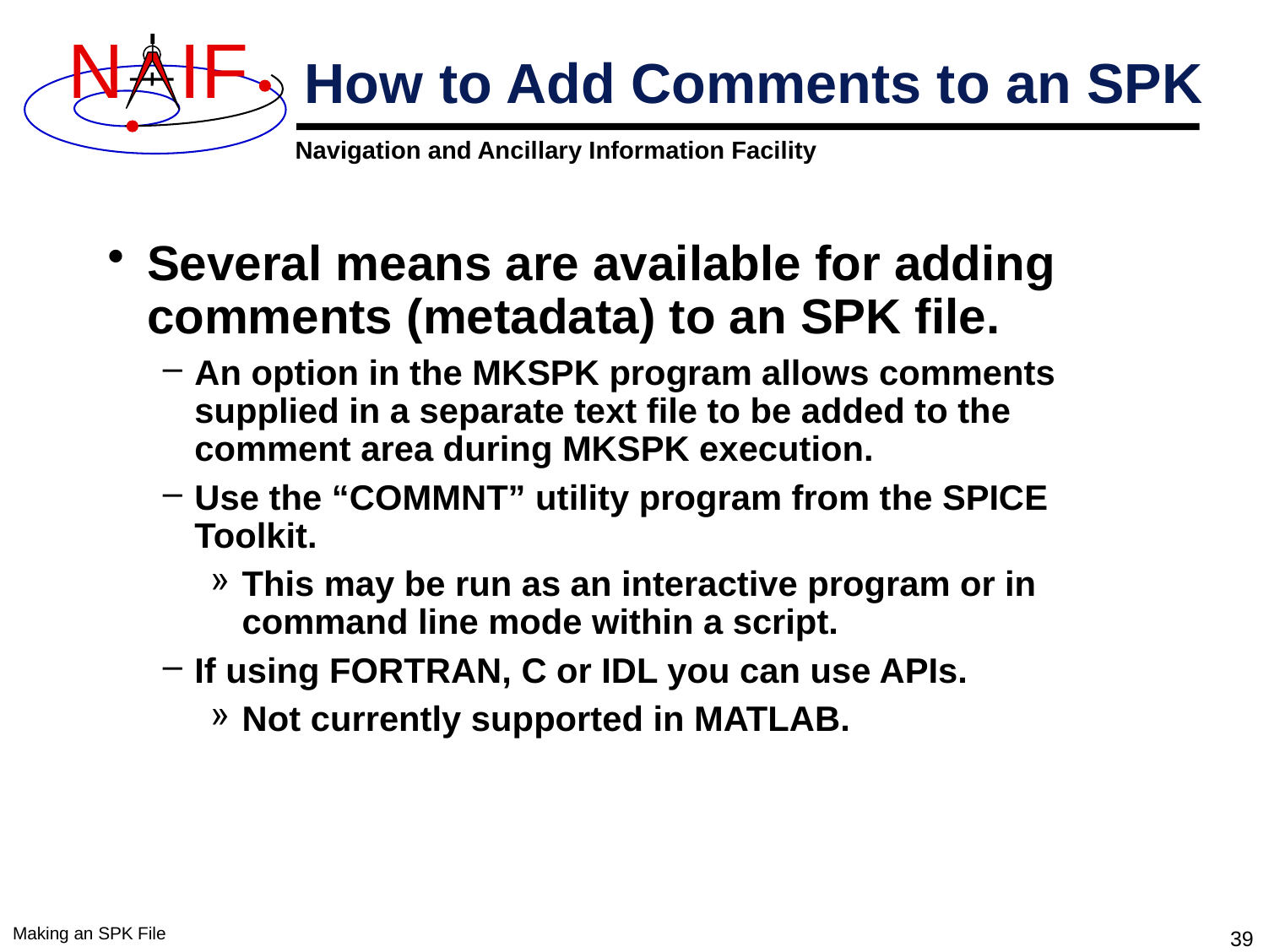

# How to Add Comments to an SPK
Several means are available for adding comments (metadata) to an SPK file.
An option in the MKSPK program allows comments supplied in a separate text file to be added to the comment area during MKSPK execution.
Use the “COMMNT” utility program from the SPICE Toolkit.
This may be run as an interactive program or in command line mode within a script.
If using FORTRAN, C or IDL you can use APIs.
Not currently supported in MATLAB.
Making an SPK File
39